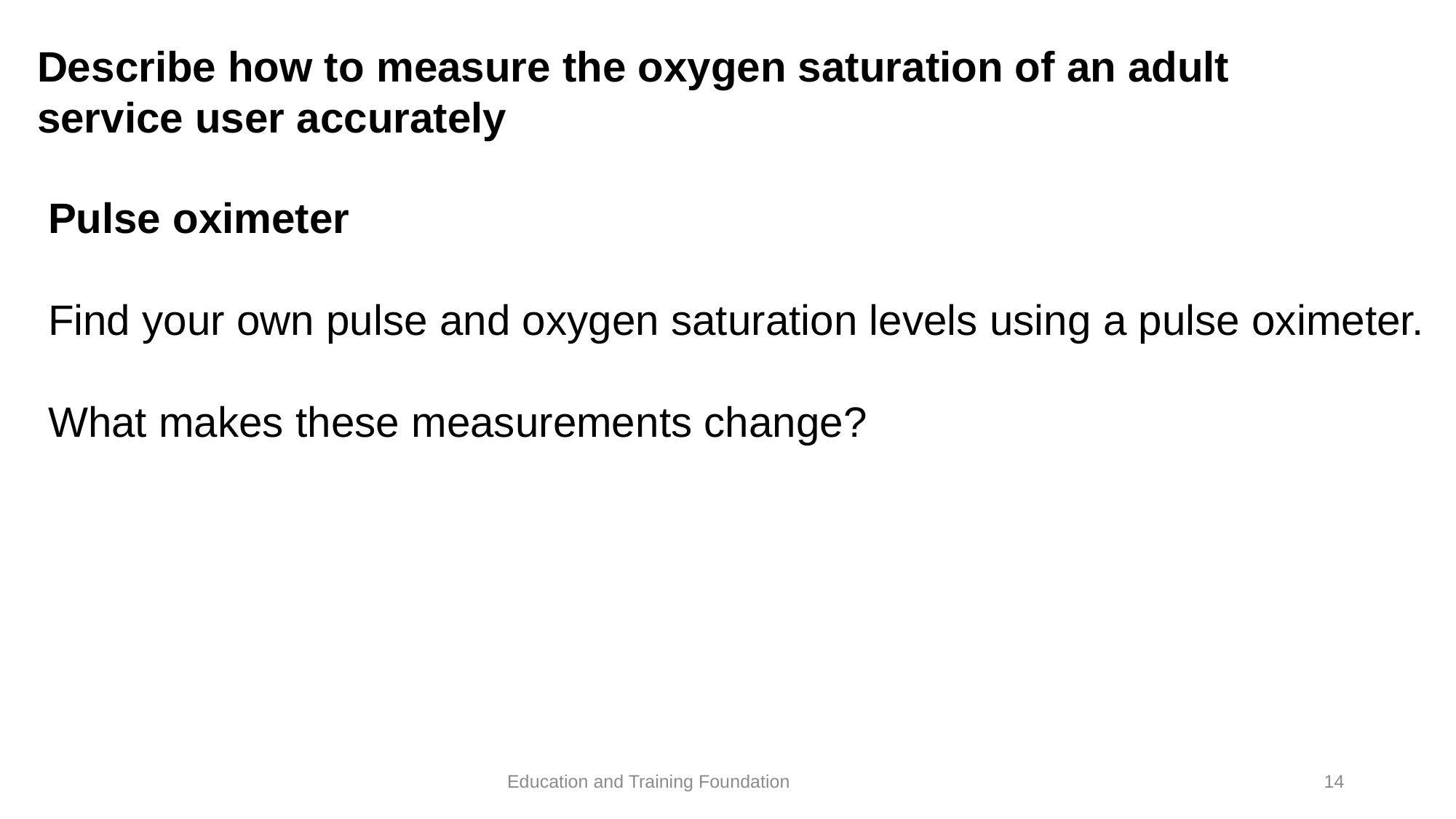

# Describe how to measure the oxygen saturation of an adult service user accurately
Pulse oximeter

Find your own pulse and oxygen saturation levels using a pulse oximeter.

What makes these measurements change?

14
Education and Training Foundation